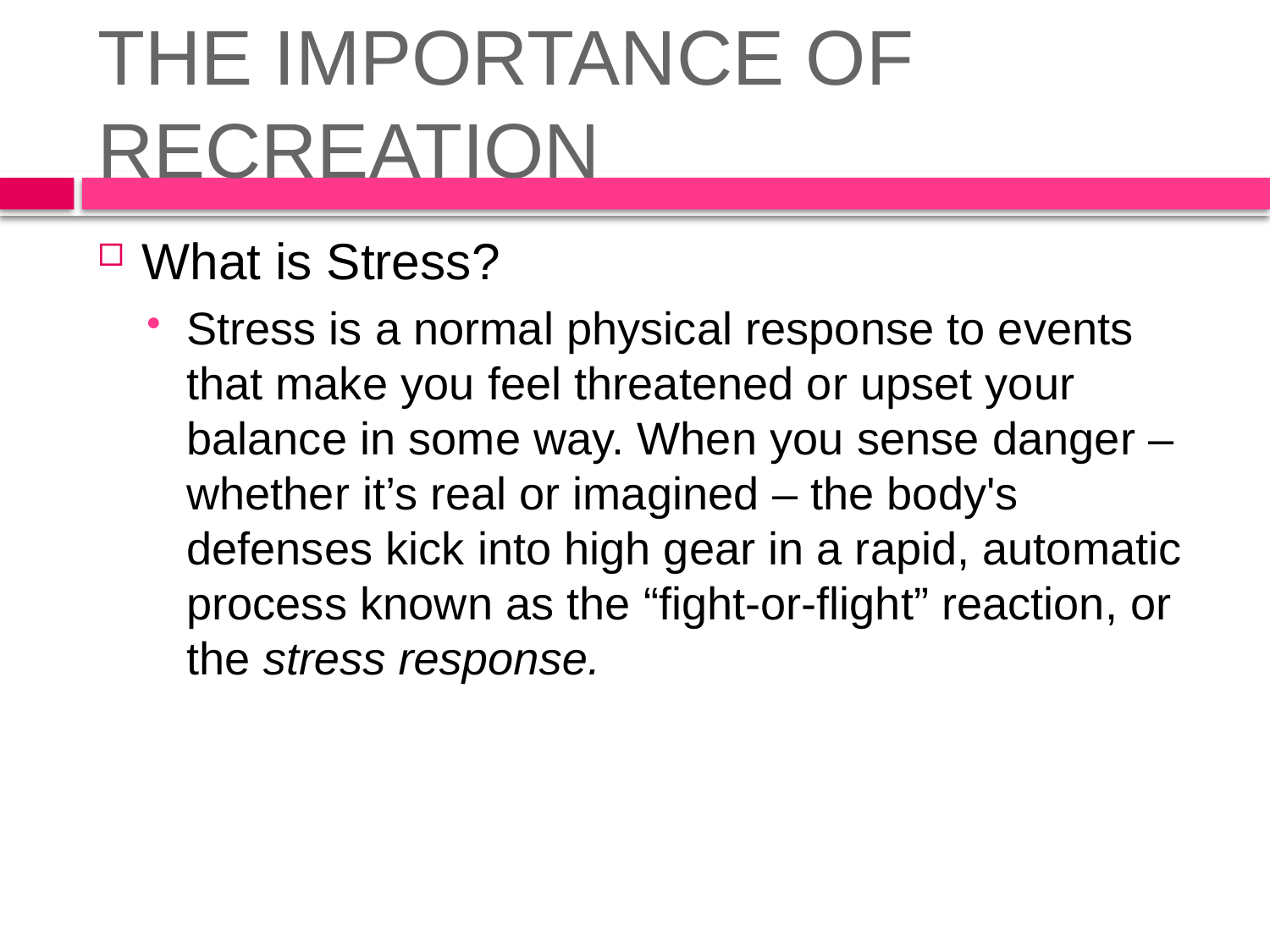

# THE IMPORTANCE OF RECREATION
What is Stress?
Stress is a normal physical response to events that make you feel threatened or upset your balance in some way. When you sense danger – whether it’s real or imagined – the body's defenses kick into high gear in a rapid, automatic process known as the “fight-or-flight” reaction, or the stress response.